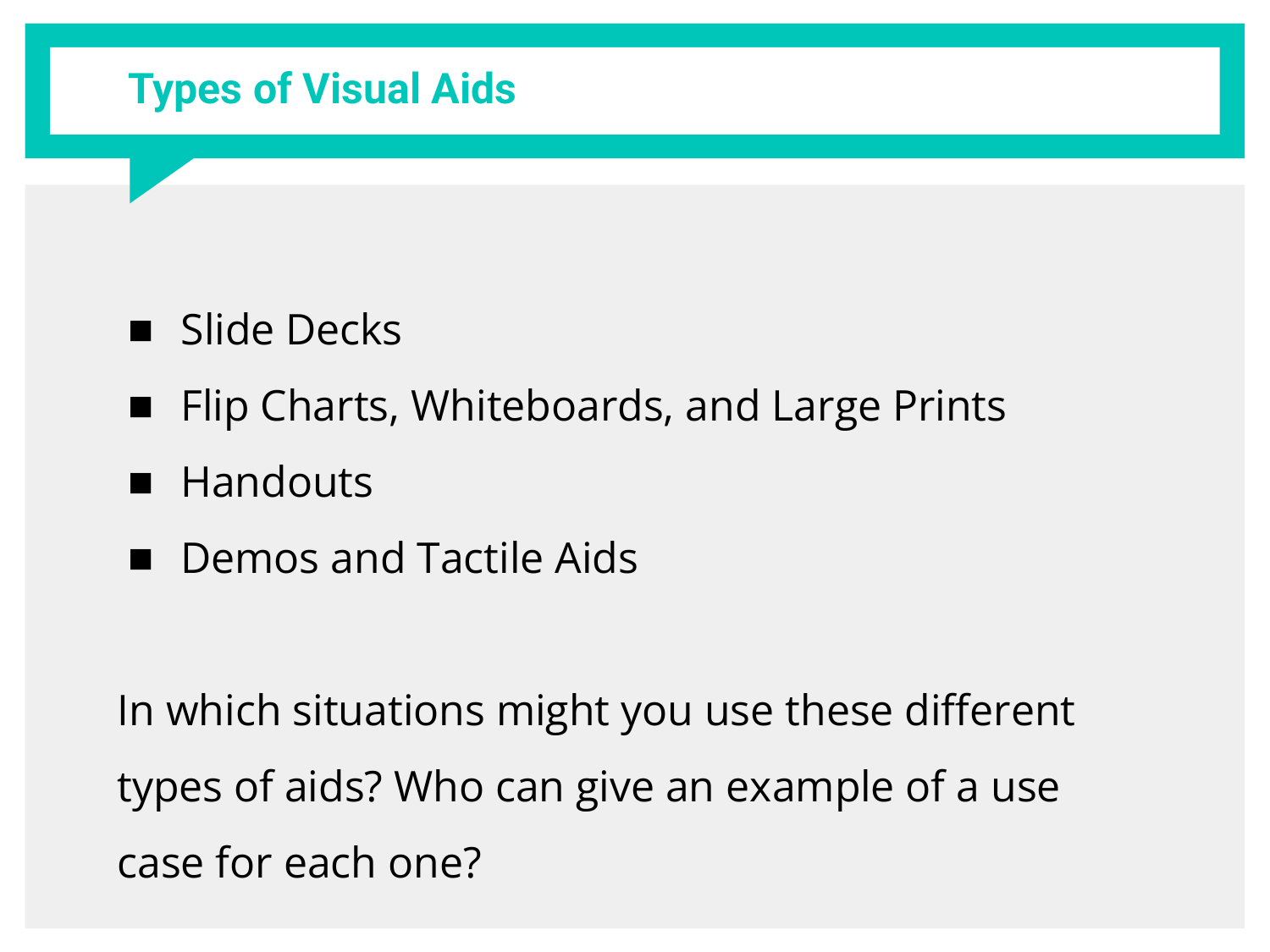

# Types of Visual Aids
Slide Decks
Flip Charts, Whiteboards, and Large Prints
Handouts
Demos and Tactile Aids

In which situations might you use these different types of aids? Who can give an example of a use case for each one?